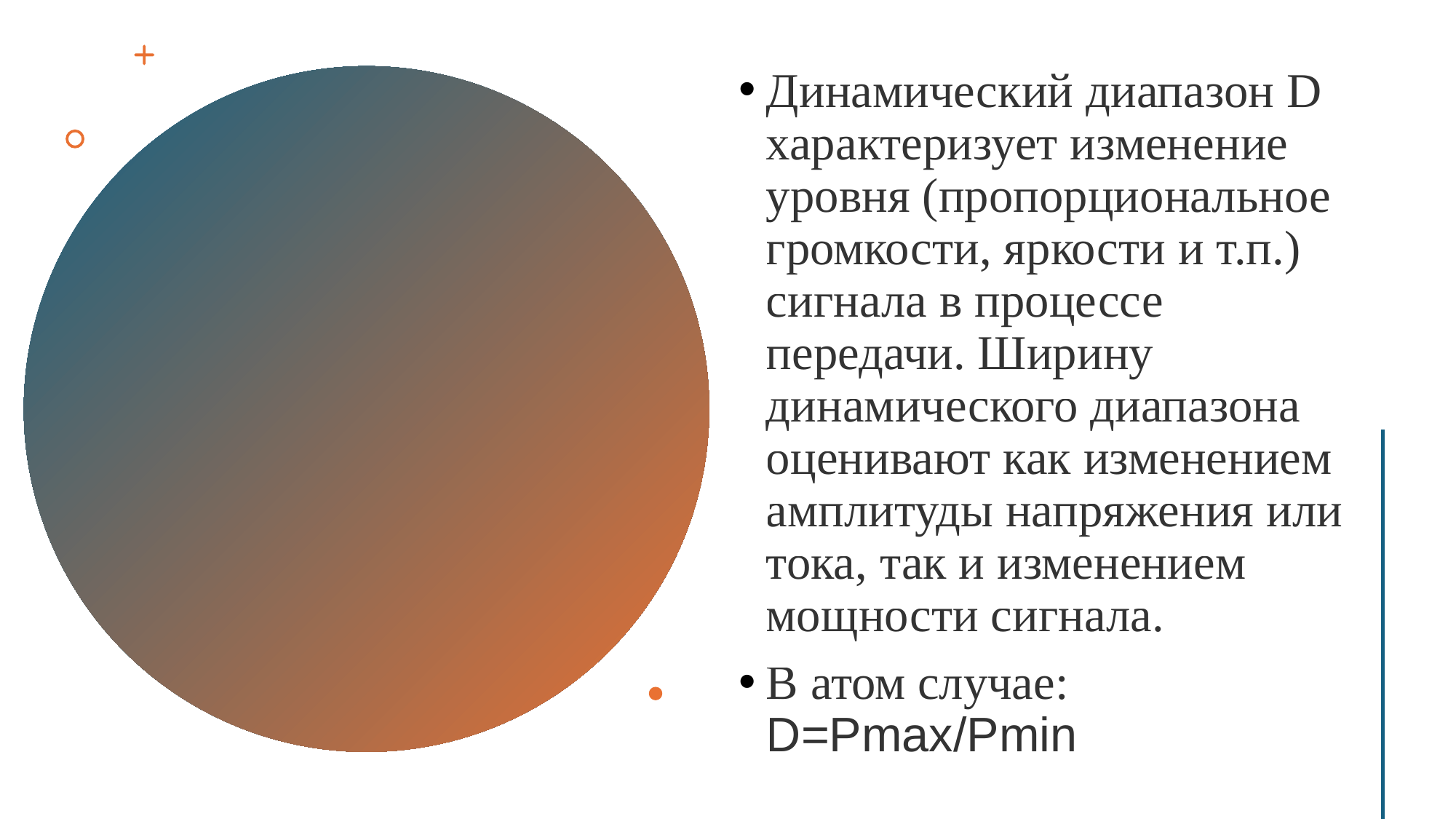

Динамический диапазон D характеризует изменение уровня (пропорциональное громкости, яркости и т.п.) сигнала в процессе передачи. Ширину динамического диапазона оценивают как изменением амплитуды напряжения или тока, так и изменением мощности сигнала.
В атом случае: D=Pmax/Pmin